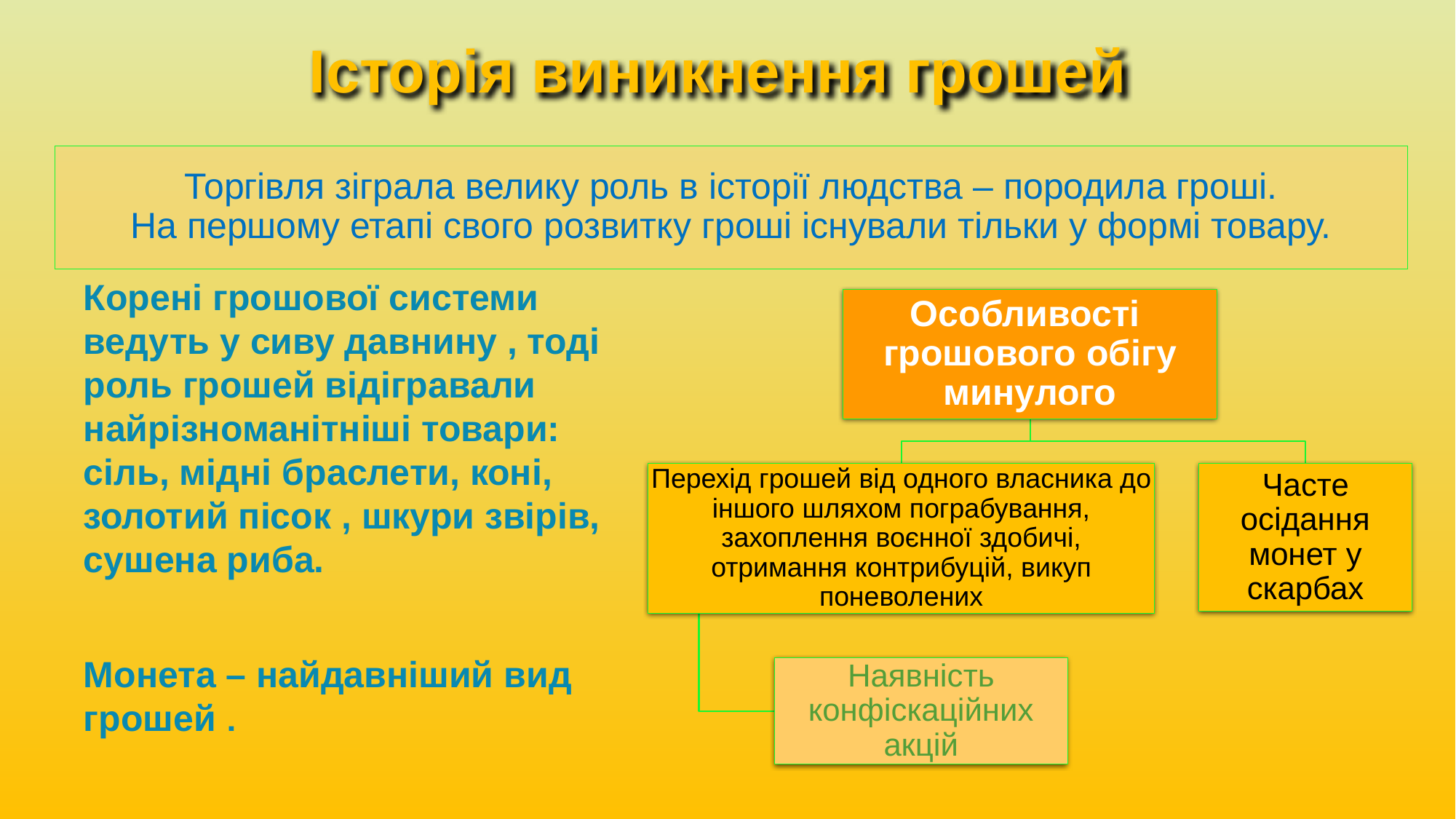

Історія виникнення грошей
# Торгівля зіграла велику роль в історії людства – породила гроші. На першому етапі свого розвитку гроші існували тільки у формі товару.
Корені грошової системи ведуть у сиву давнину , тоді роль грошей відігравали найрізноманітніші товари: сіль, мідні браслети, коні, золотий пісок , шкури звірів, сушена риба.

Монета – найдавніший вид грошей .
Особливості  грошового обігу минулого
Перехід грошей від одного власника до іншого шляхом пограбування, захоплення воєнної здобичі, отримання контрибуцій, викуп поневолених
Наявність конфіскаційних акцій
Часте осідання монет у скарбах